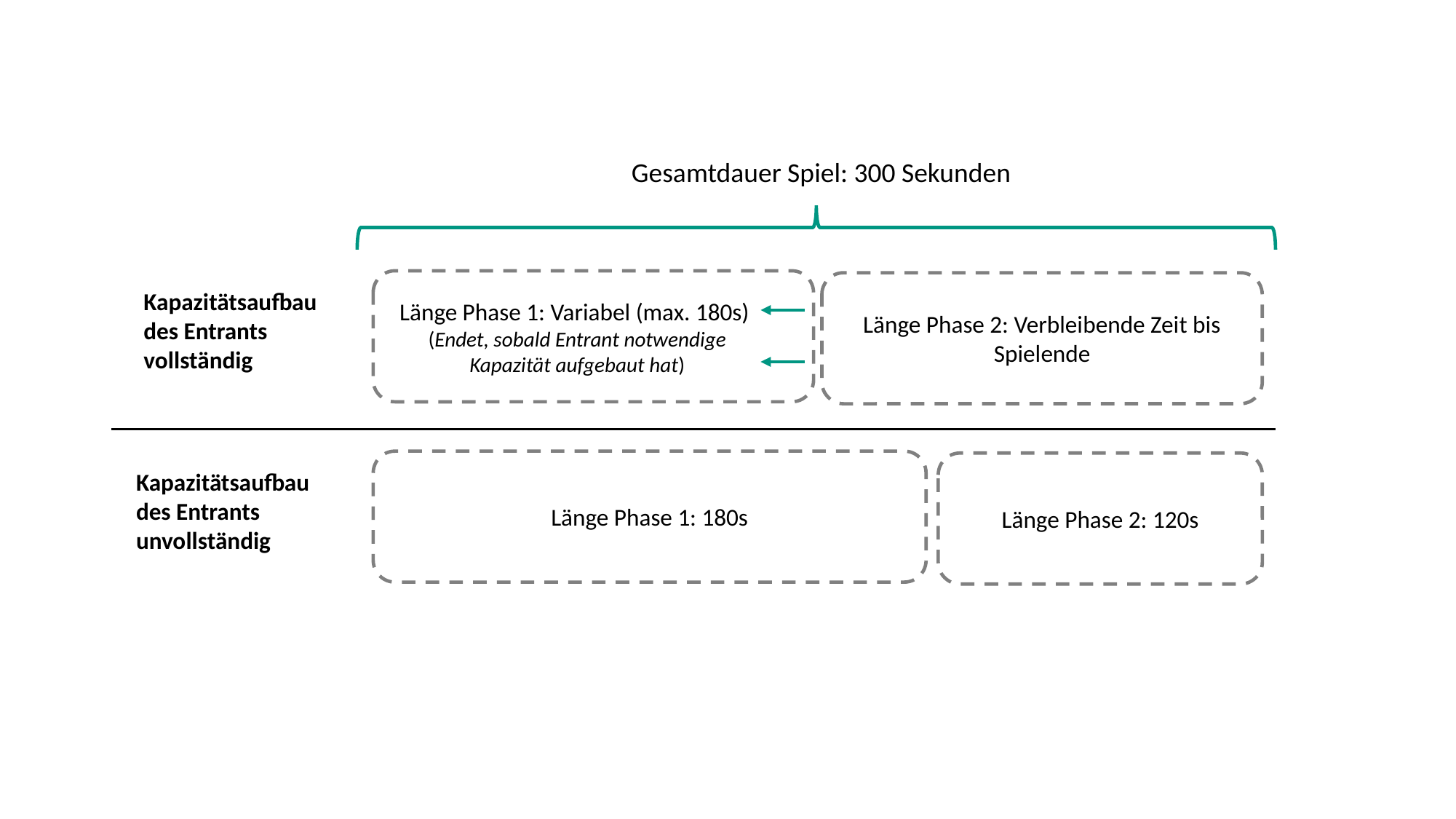

Gesamtdauer Spiel: 300 Sekunden
Länge Phase 1: Variabel (max. 180s)
(Endet, sobald Entrant notwendige Kapazität aufgebaut hat)
Länge Phase 2: Verbleibende Zeit bis Spielende
Kapazitätsaufbau
des Entrants vollständig
Länge Phase 1: 180s
Länge Phase 2: 120s
Kapazitätsaufbau
des Entrants unvollständig